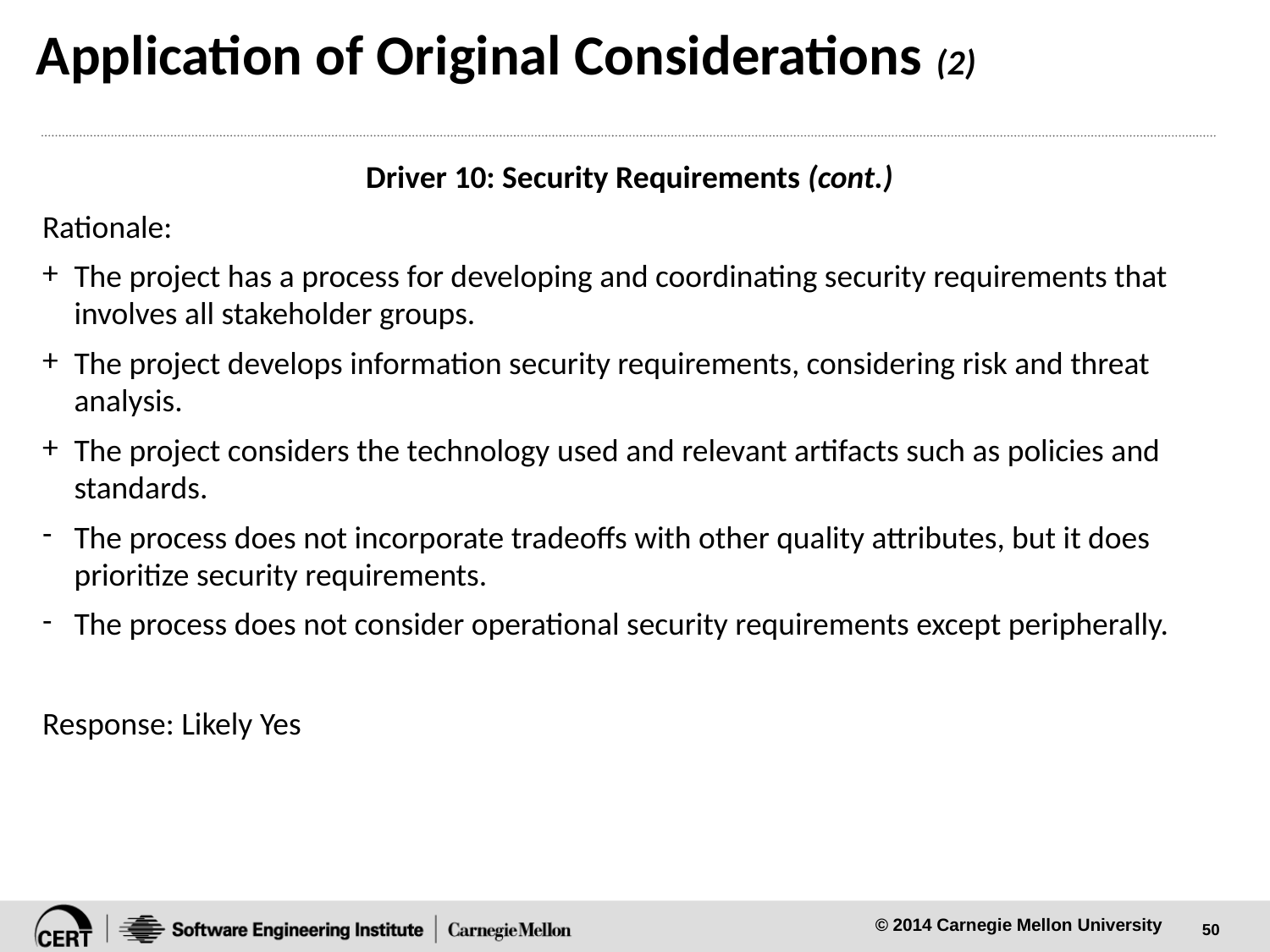

# Application of Original Considerations (2)
Driver 10: Security Requirements (cont.)
Rationale:
The project has a process for developing and coordinating security requirements that involves all stakeholder groups.
The project develops information security requirements, considering risk and threat analysis.
The project considers the technology used and relevant artifacts such as policies and standards.
The process does not incorporate tradeoffs with other quality attributes, but it does prioritize security requirements.
The process does not consider operational security requirements except peripherally.

Response: Likely Yes